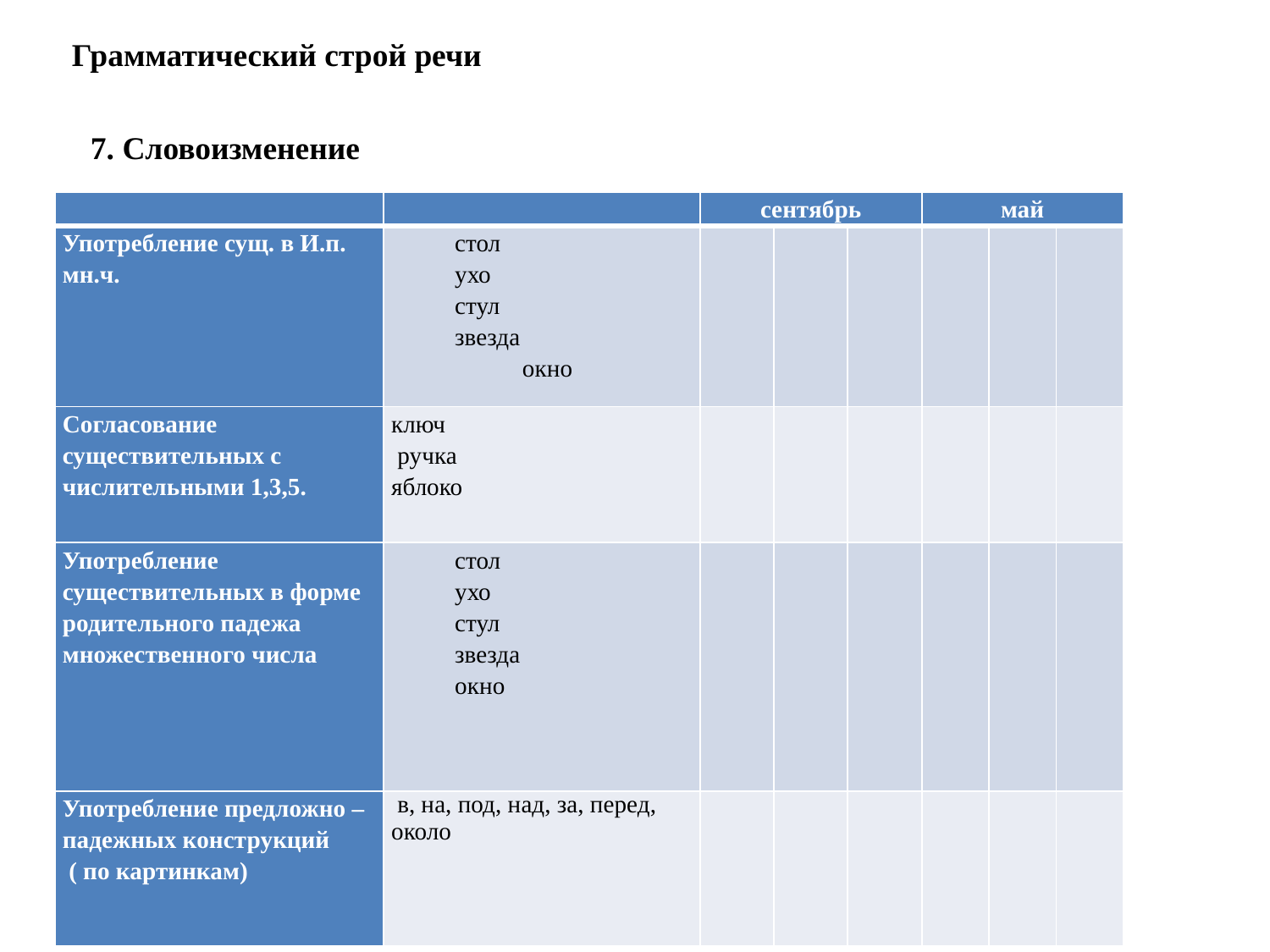

Грамматический строй речи
7. Словоизменение
|  |  | сентябрь |  |  | май |  |  |
| --- | --- | --- | --- | --- | --- | --- | --- |
| Употребление сущ. в И.п. мн.ч. | стол ухо стул звезда окно |  |  |  |  |  |  |
| Согласование существительных с числительными 1,3,5. | ключ ручка яблоко |  |  |  |  |  |  |
| Употребление существительных в форме родительного падежа множественного числа | стол ухо стул звезда окно |  |  |  |  |  |  |
| Употребление предложно –падежных конструкций ( по картинкам) | в, на, под, над, за, перед, около |  |  |  |  |  |  |